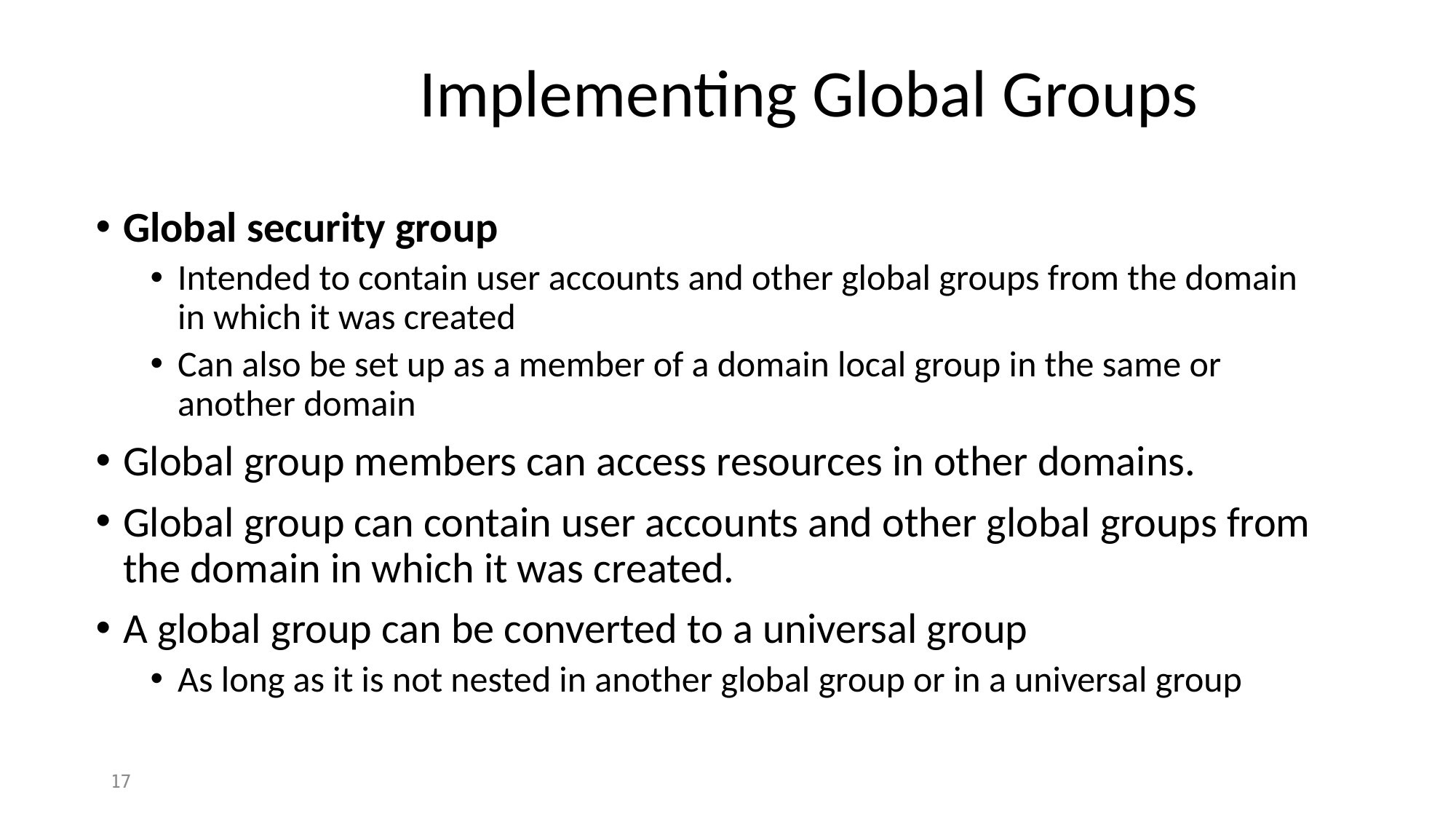

# Implementing Global Groups
Global security group
Intended to contain user accounts and other global groups from the domain in which it was created
Can also be set up as a member of a domain local group in the same or another domain
Global group members can access resources in other domains.
Global group can contain user accounts and other global groups from the domain in which it was created.
A global group can be converted to a universal group
As long as it is not nested in another global group or in a universal group
17